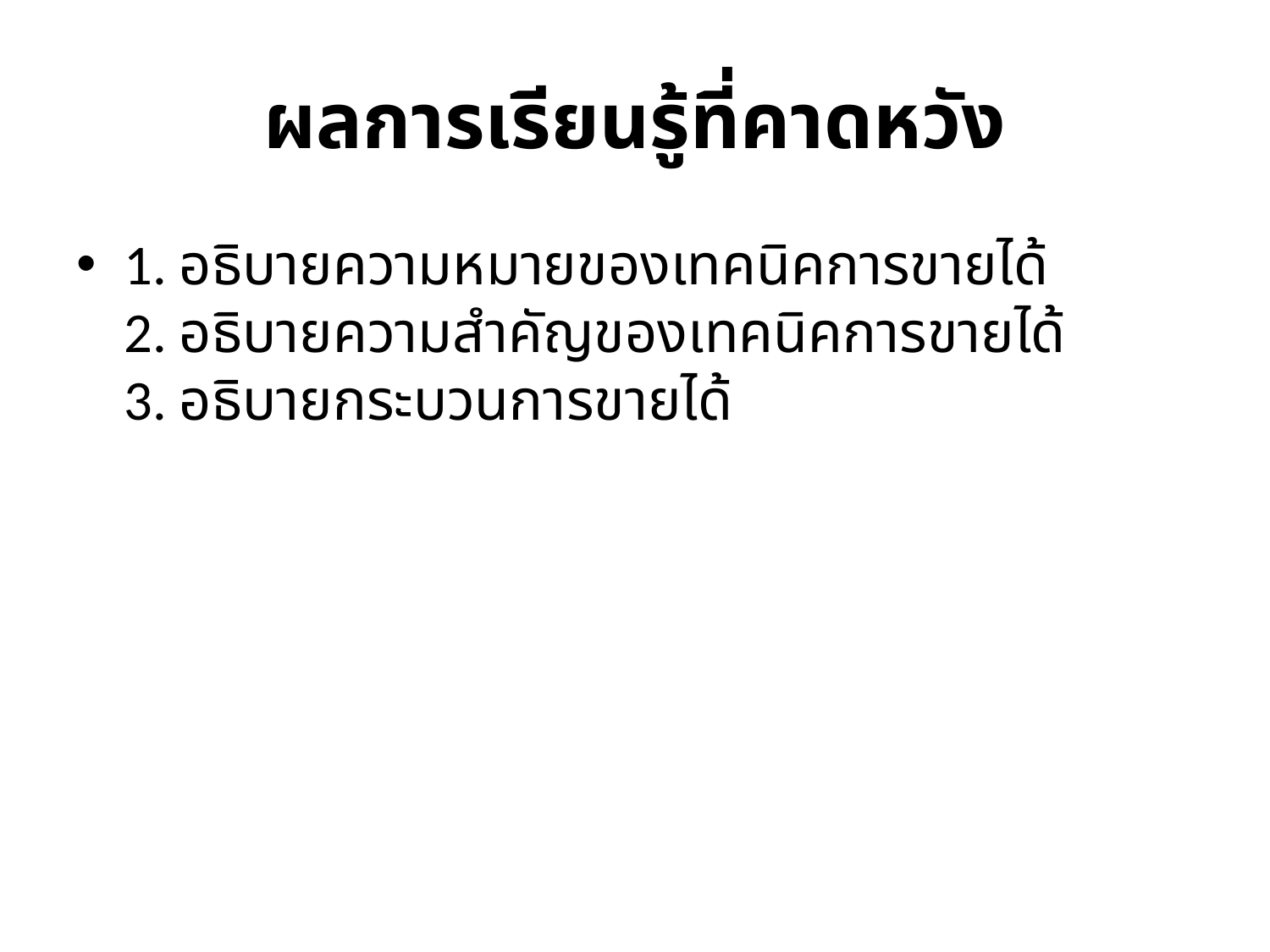

# ผลการเรียนรู้ที่คาดหวัง
1. อธิบายความหมายของเทคนิคการขายได้
2. อธิบายความสำคัญของเทคนิคการขายได้
3. อธิบายกระบวนการขายได้